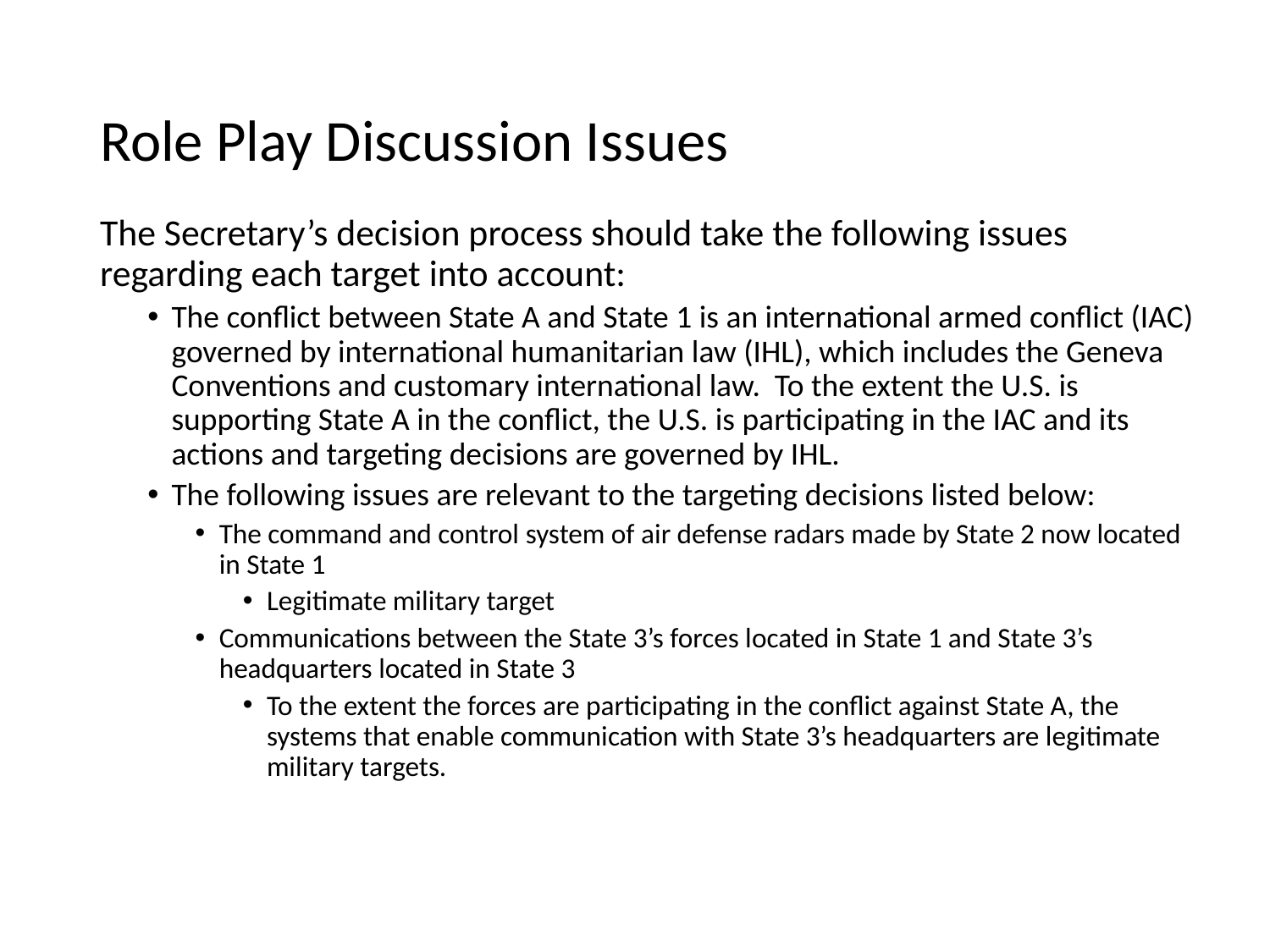

# Role Play Discussion Issues
The Secretary’s decision process should take the following issues regarding each target into account:
The conflict between State A and State 1 is an international armed conflict (IAC) governed by international humanitarian law (IHL), which includes the Geneva Conventions and customary international law.  To the extent the U.S. is supporting State A in the conflict, the U.S. is participating in the IAC and its actions and targeting decisions are governed by IHL.
The following issues are relevant to the targeting decisions listed below:
The command and control system of air defense radars made by State 2 now located in State 1
Legitimate military target
Communications between the State 3’s forces located in State 1 and State 3’s headquarters located in State 3
To the extent the forces are participating in the conflict against State A, the systems that enable communication with State 3’s headquarters are legitimate military targets.